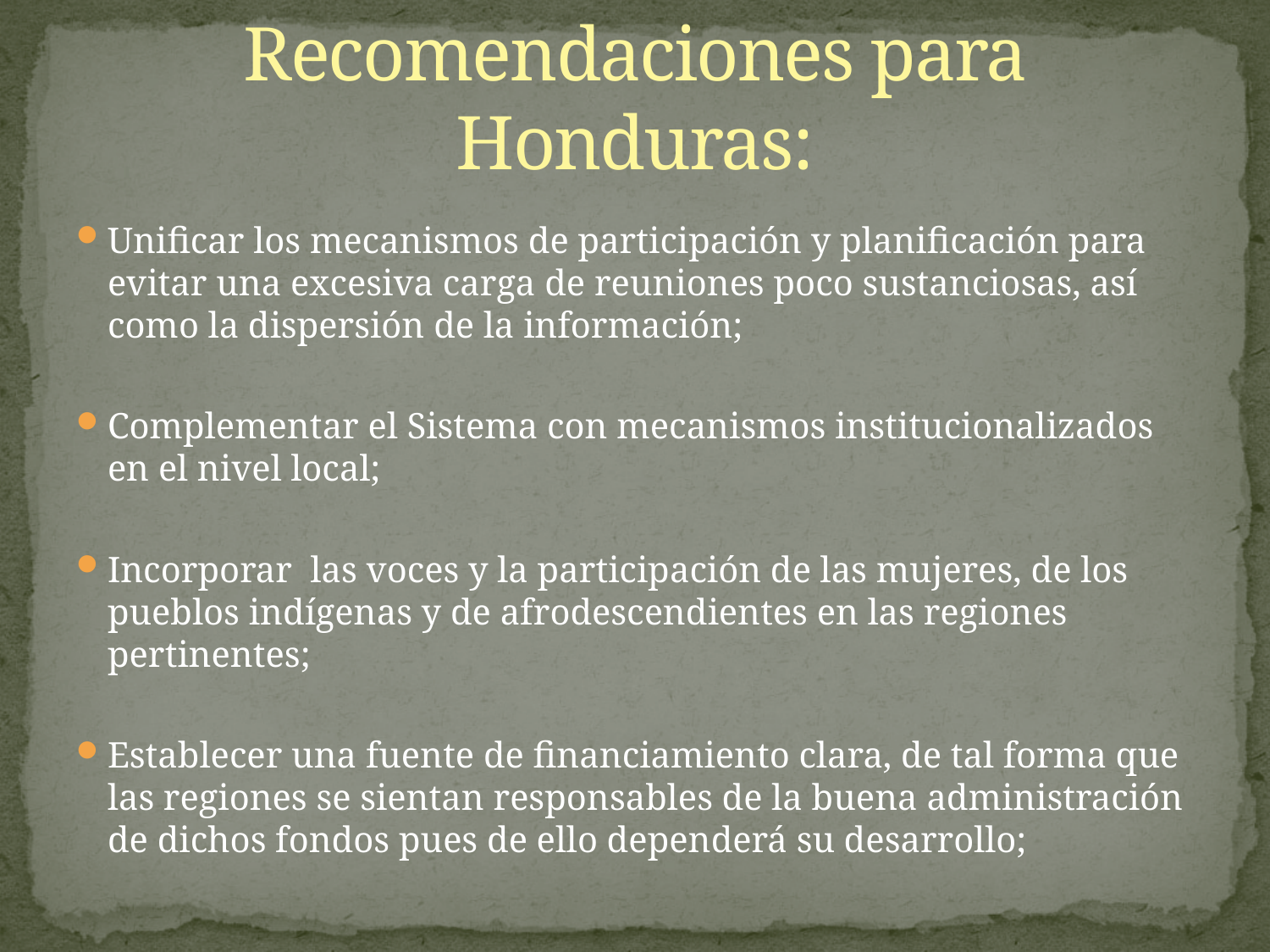

# Recomendaciones para Honduras:
Unificar los mecanismos de participación y planificación para evitar una excesiva carga de reuniones poco sustanciosas, así como la dispersión de la información;

Complementar el Sistema con mecanismos institucionalizados en el nivel local;

Incorporar  las voces y la participación de las mujeres, de los pueblos indígenas y de afrodescendientes en las regiones pertinentes;

Establecer una fuente de financiamiento clara, de tal forma que las regiones se sientan responsables de la buena administración de dichos fondos pues de ello dependerá su desarrollo;